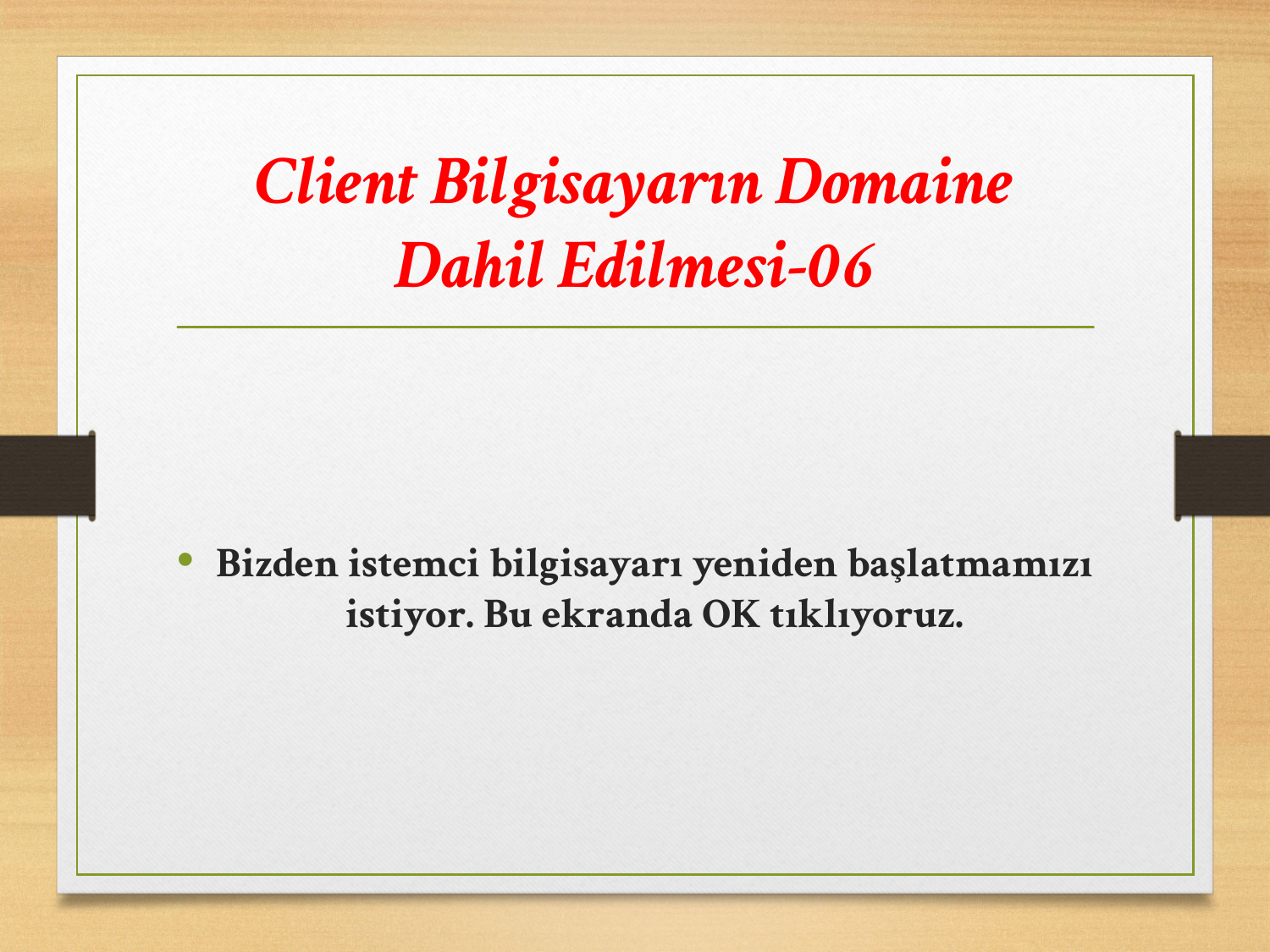

# Client Bilgisayarın Domaine Dahil Edilmesi-06
Bizden istemci bilgisayarı yeniden başlatmamızı istiyor. Bu ekranda OK tıklıyoruz.